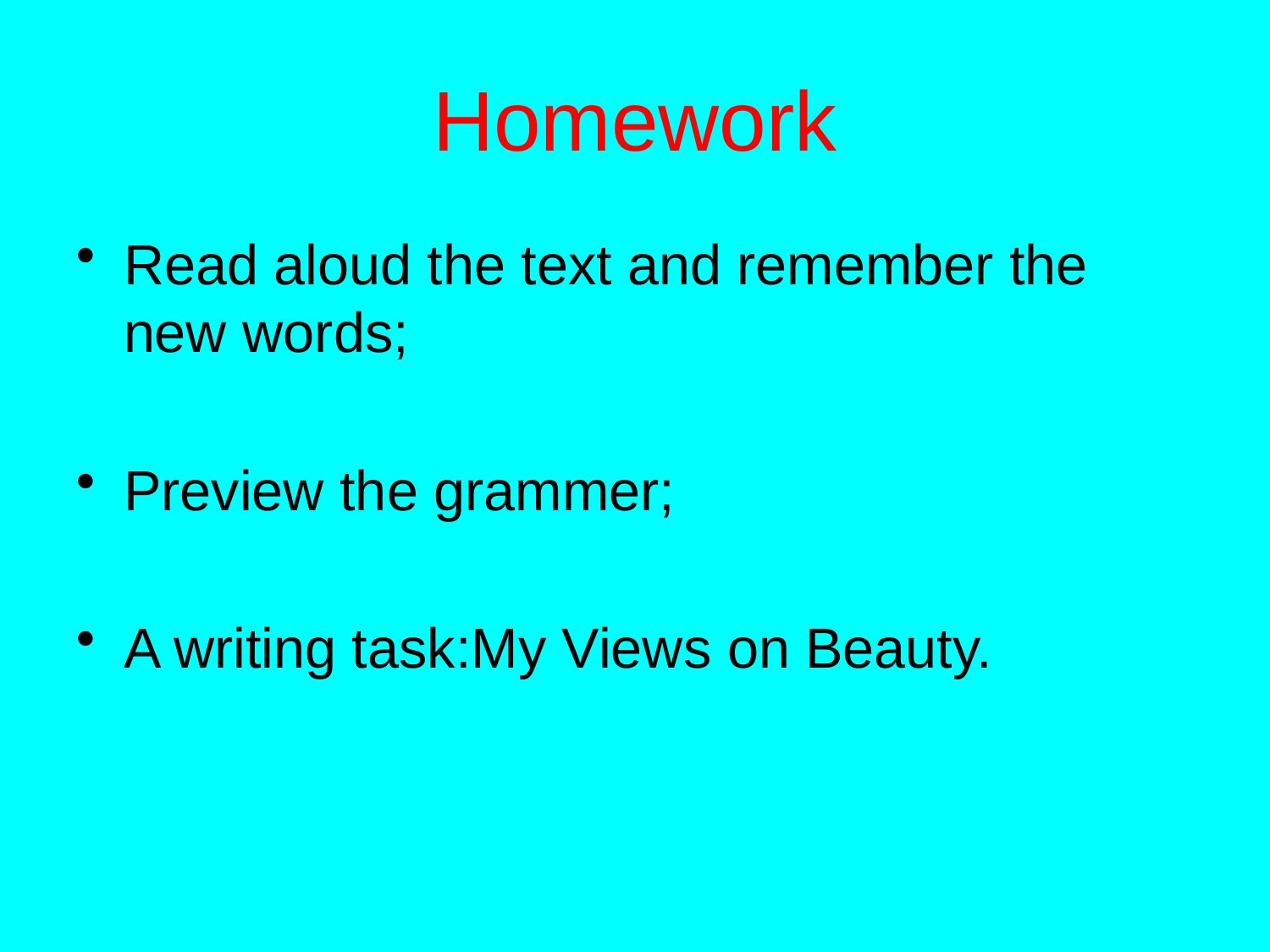

# Homework
Read aloud the text and remember the new words;

Preview the grammer;

A writing task:My Views on Beauty.